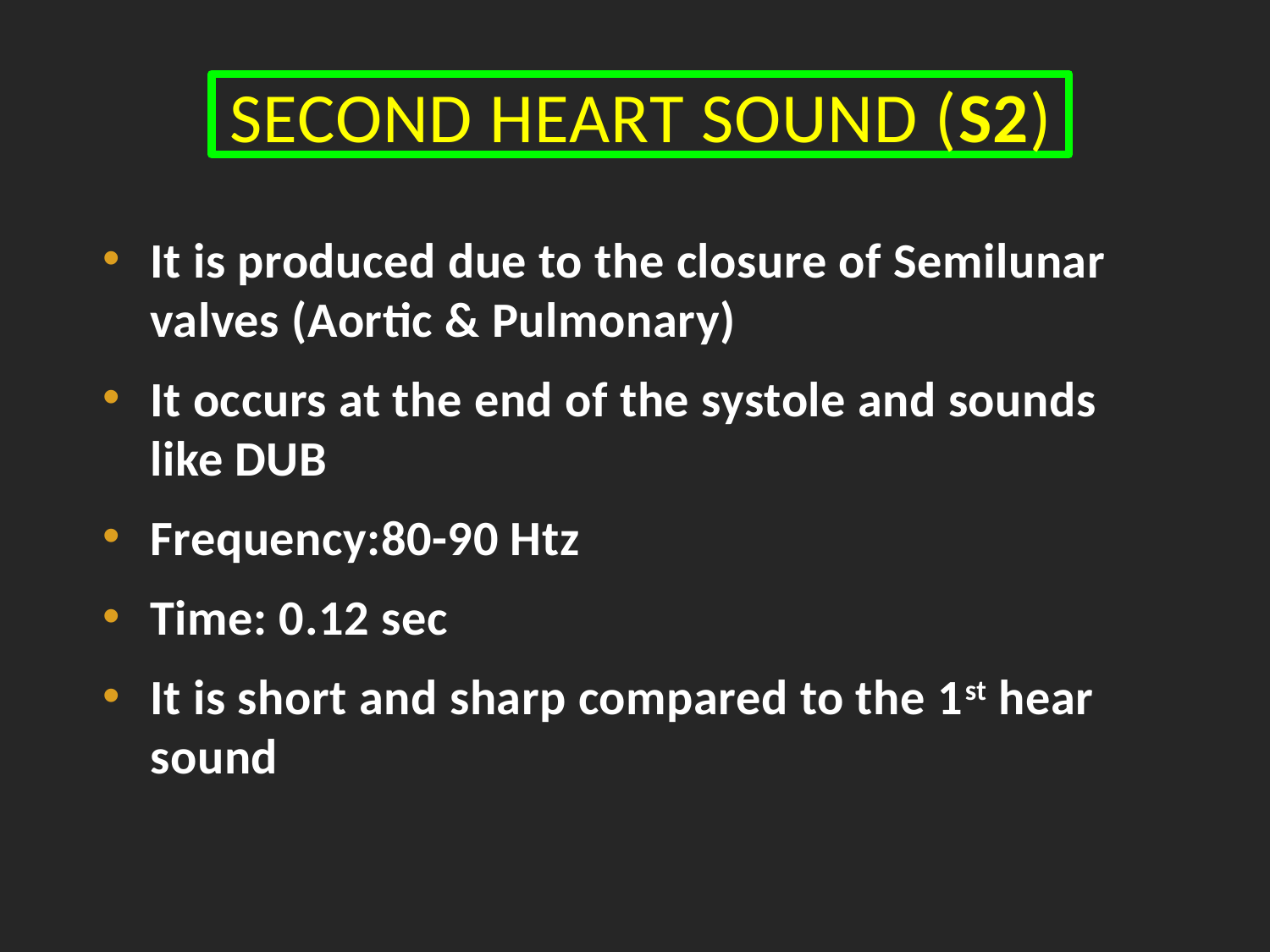

Second heart sound (S2)
It is produced due to the closure of Semilunar valves (Aortic & Pulmonary)
It occurs at the end of the systole and sounds like DUB
Frequency:80-90 Htz
Time: 0.12 sec
It is short and sharp compared to the 1st hear sound